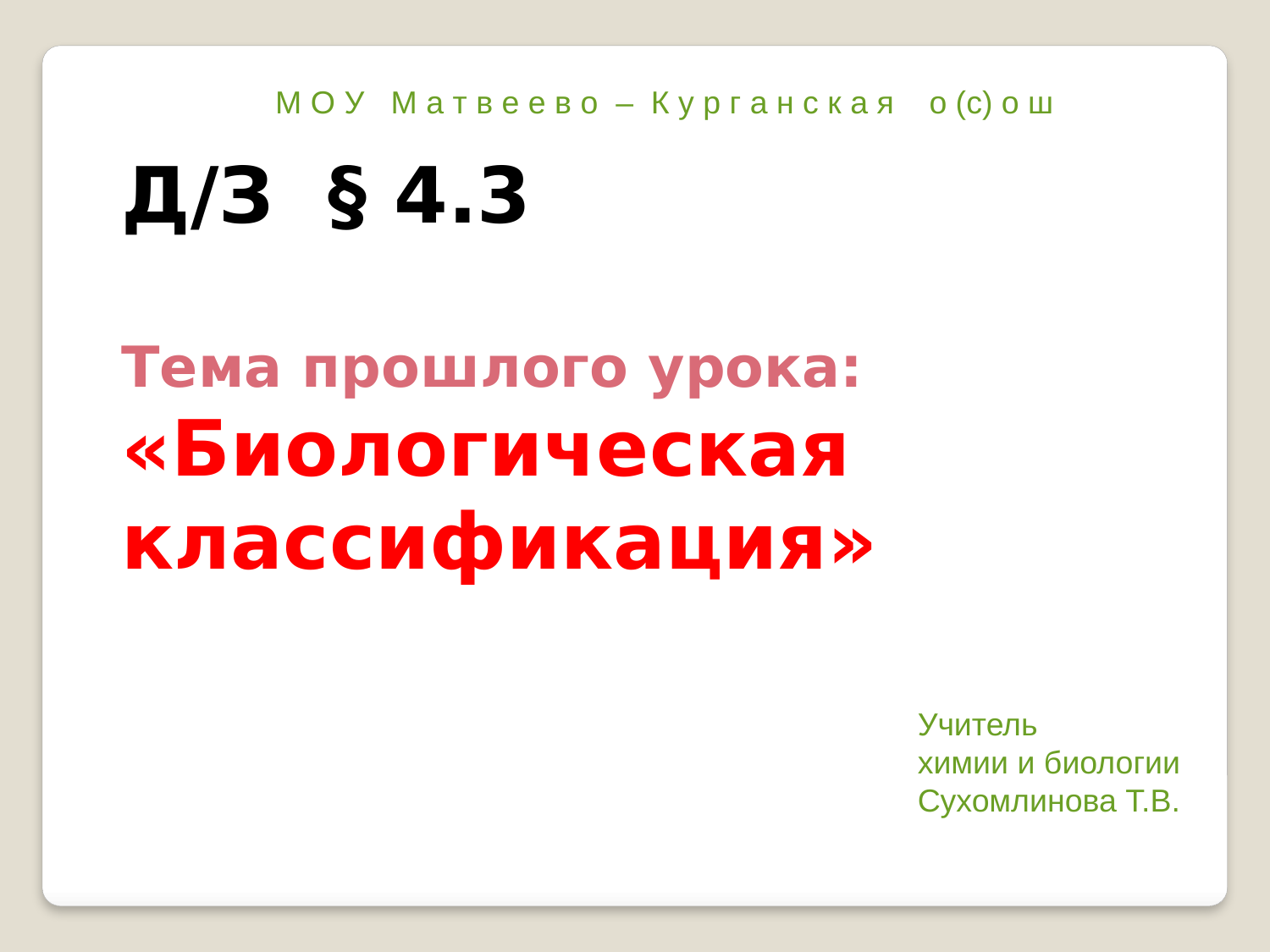

М О У   М а т в е е в о  –  К у р г а н с к а я    о (с) о ш
Д/З  § 4.3

Тема прошлого урока: «Биологическая классификация»
Учитель
химии и биологии
Сухомлинова Т.В.